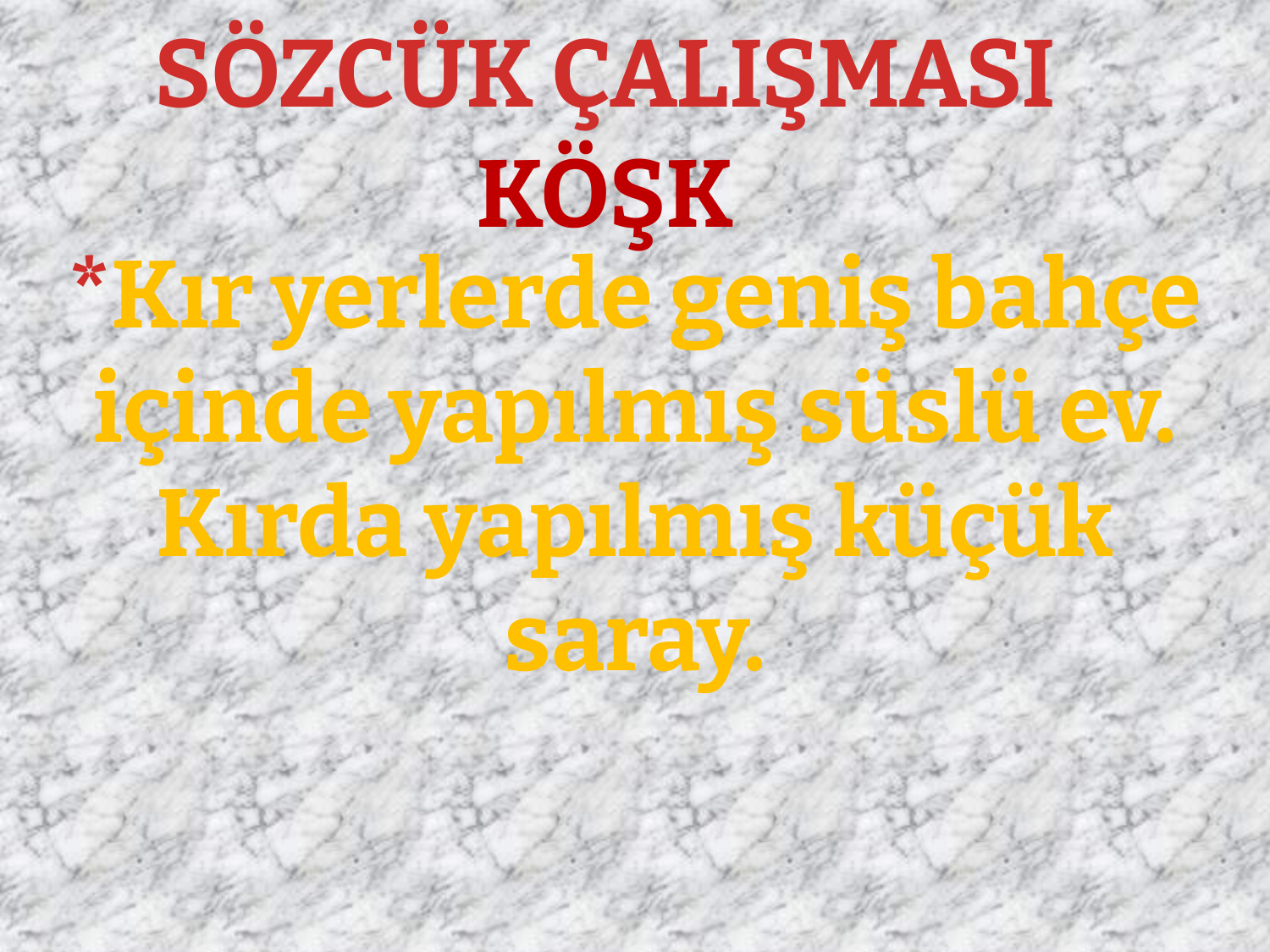

SÖZCÜK ÇALIŞMASI
KÖŞK
*Kır yerlerde geniş bahçe içinde yapılmış süslü ev. Kırda yapılmış küçük saray.